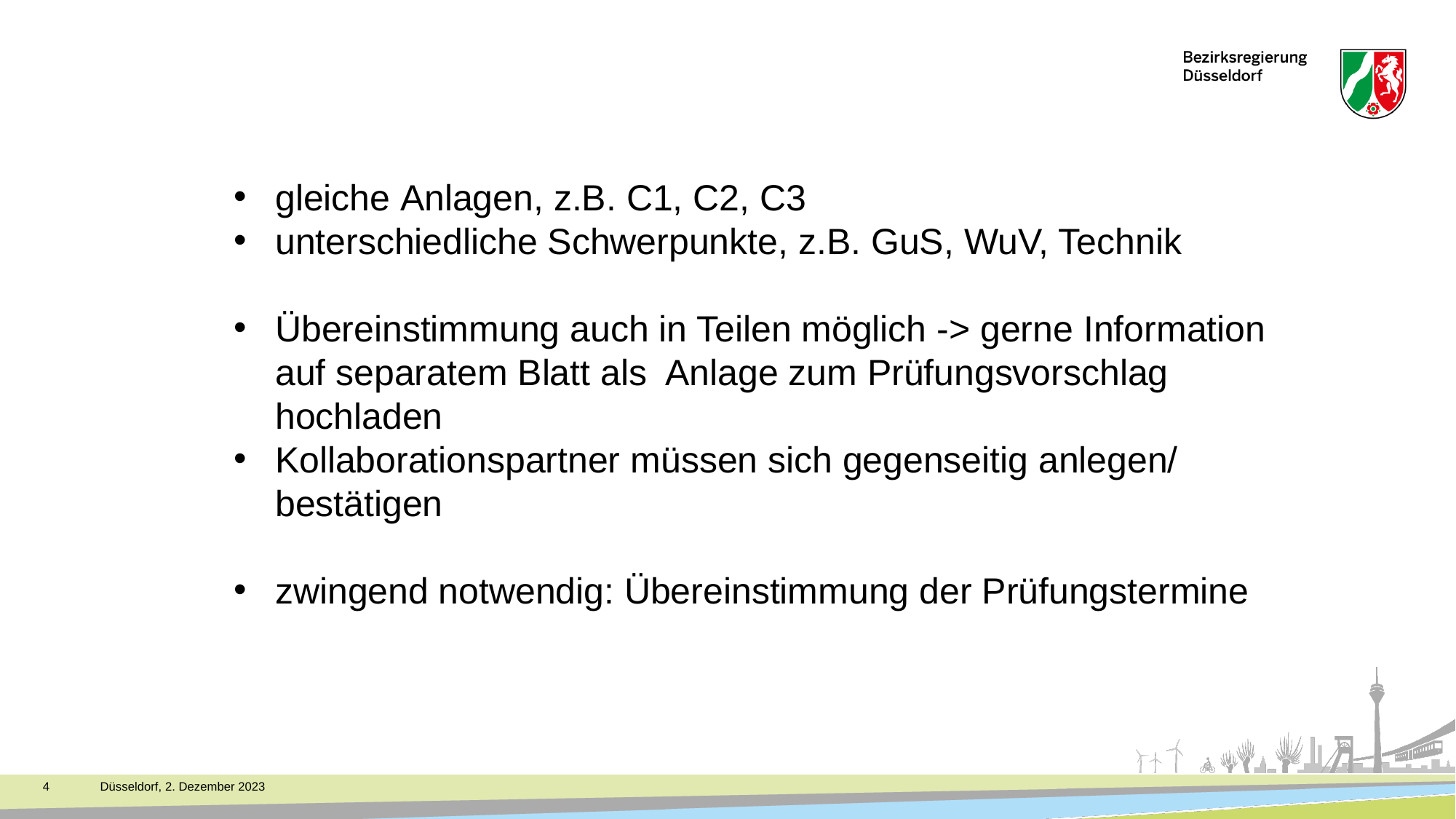

Organisatorisches

gleiche Anlagen, z.B. C1, C2, C3
unterschiedliche Schwerpunkte, z.B. GuS, WuV, Technik

Übereinstimmung auch in Teilen möglich -> gerne Information auf separatem Blatt als  Anlage zum Prüfungsvorschlag hochladen
Kollaborationspartner müssen sich gegenseitig anlegen/ bestätigen

zwingend notwendig: Übereinstimmung der Prüfungstermine

#
4
Düsseldorf, 2. Dezember 2023